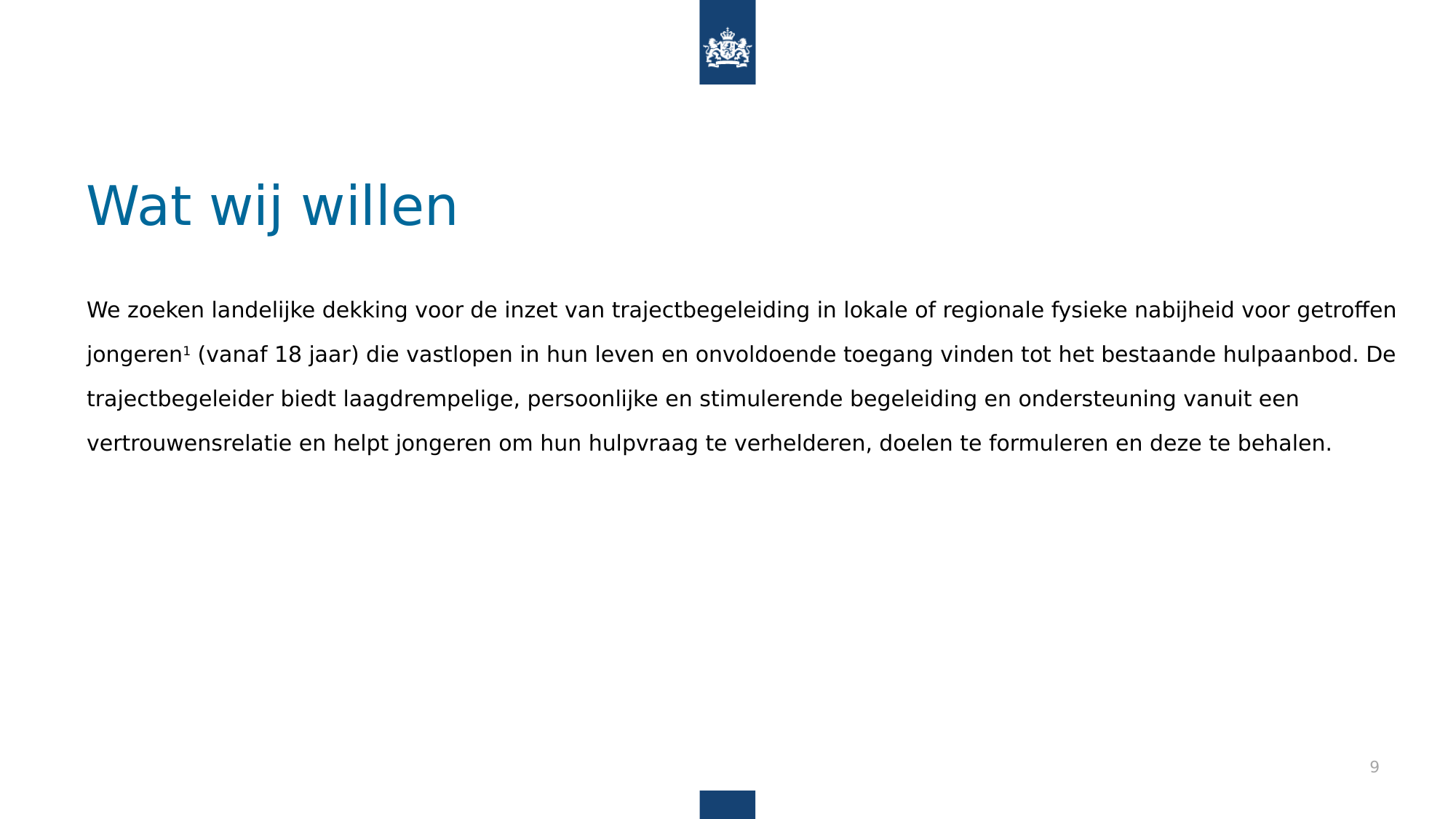

# Wat wij willen
We zoeken landelijke dekking voor de inzet van trajectbegeleiding in lokale of regionale fysieke nabijheid voor getroffen jongeren1 (vanaf 18 jaar) die vastlopen in hun leven en onvoldoende toegang vinden tot het bestaande hulpaanbod. De trajectbegeleider biedt laagdrempelige, persoonlijke en stimulerende begeleiding en ondersteuning vanuit een vertrouwensrelatie en helpt jongeren om hun hulpvraag te verhelderen, doelen te formuleren en deze te behalen.

9